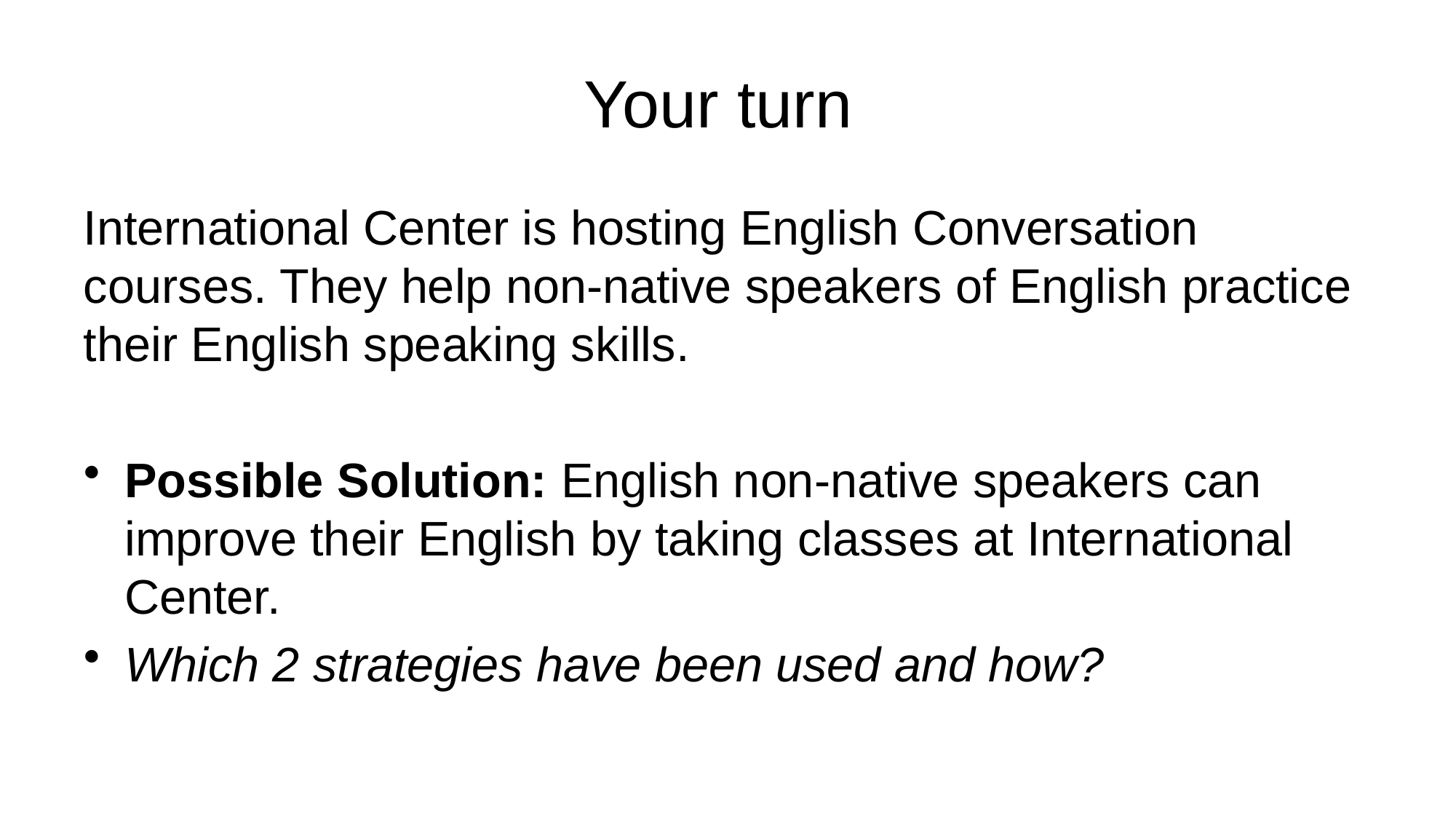

# Your turn
International Center is hosting English Conversation courses. They help non-native speakers of English practice their English speaking skills.

Possible Solution: English non-native speakers can improve their English by taking classes at International Center.
Which 2 strategies have been used and how?